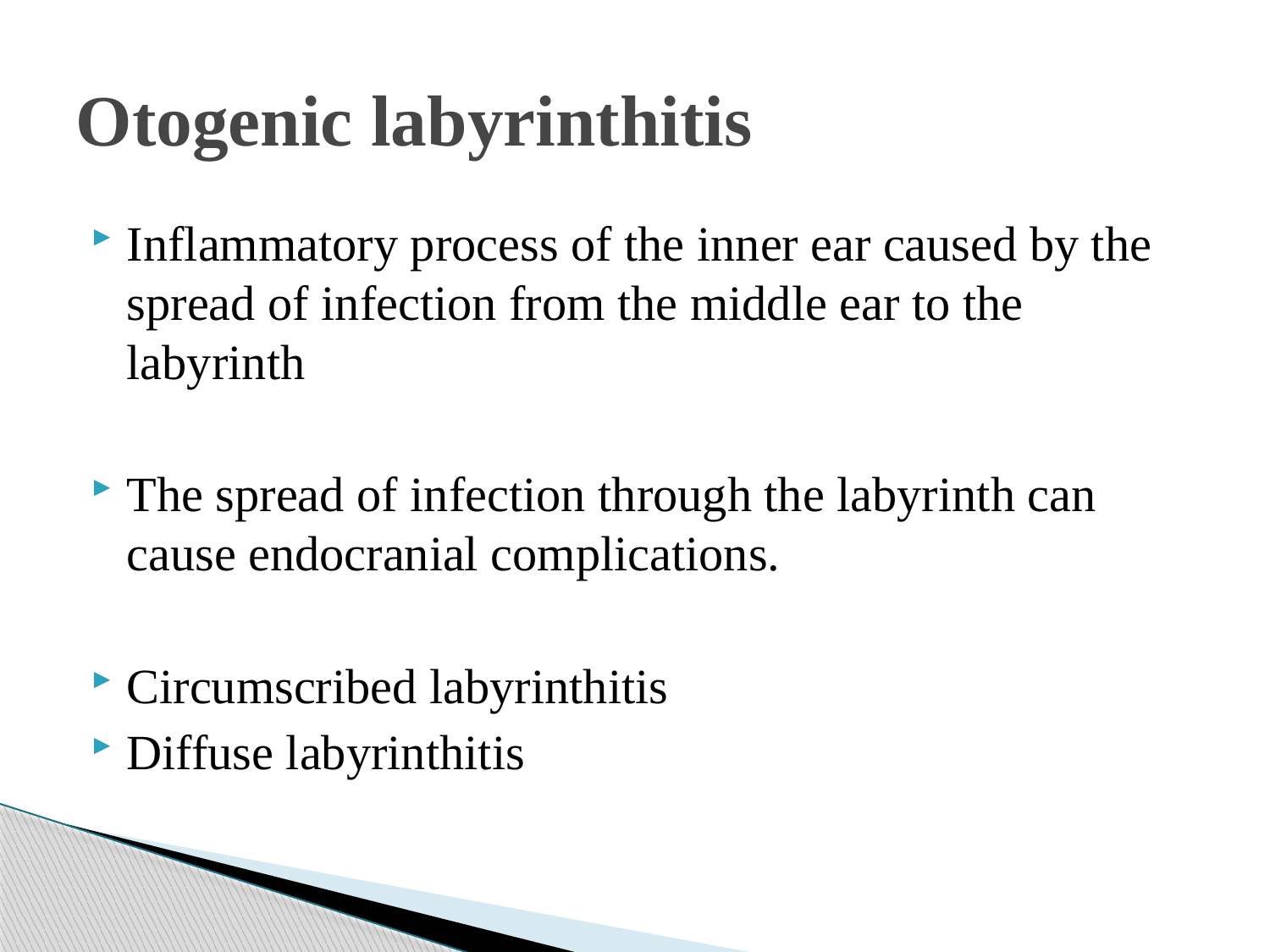

# Otogenic labyrinthitis
Inflammatory process of the inner ear caused by the spread of infection from the middle ear to the labyrinth

The spread of infection through the labyrinth can cause endocranial complications.

Circumscribed labyrinthitis
Diffuse labyrinthitis